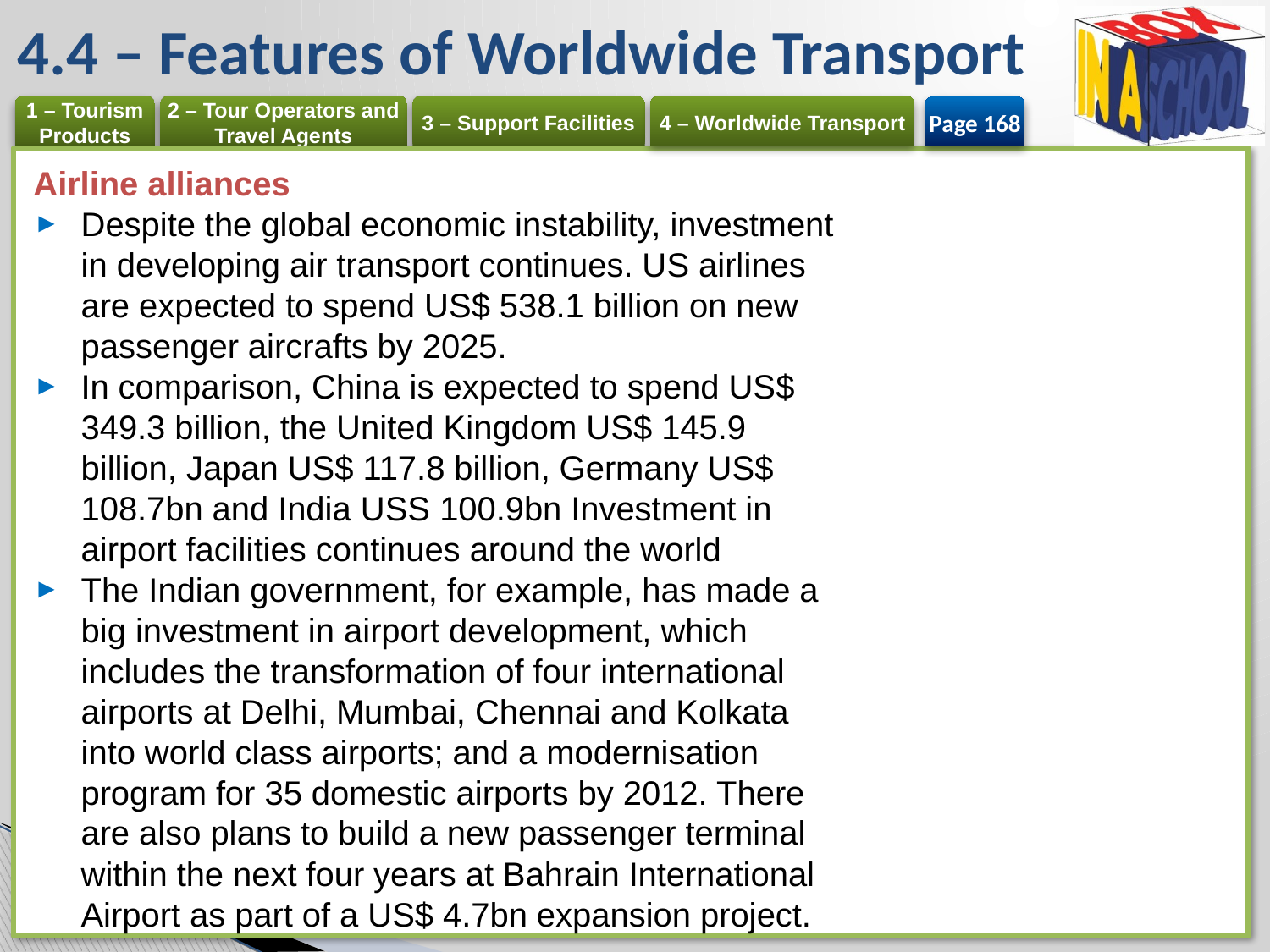

# 4.4 – Features of Worldwide Transport
Page 168
Airline alliances
Despite the global economic instability, investment in developing air transport continues. US airlines are expected to spend US$ 538.1 billion on new passenger aircrafts by 2025.
In comparison, China is expected to spend US$ 349.3 billion, the United Kingdom US$ 145.9 billion, Japan US$ 117.8 billion, Germany US$ 108.7bn and India USS 100.9bn Investment in airport facilities continues around the world
The Indian government, for example, has made a big investment in airport development, which includes the transformation of four international airports at Delhi, Mumbai, Chennai and Kolkata into world class airports; and a modernisation program for 35 domestic airports by 2012. There are also plans to build a new passenger terminal within the next four years at Bahrain International Airport as part of a US$ 4.7bn expansion project.